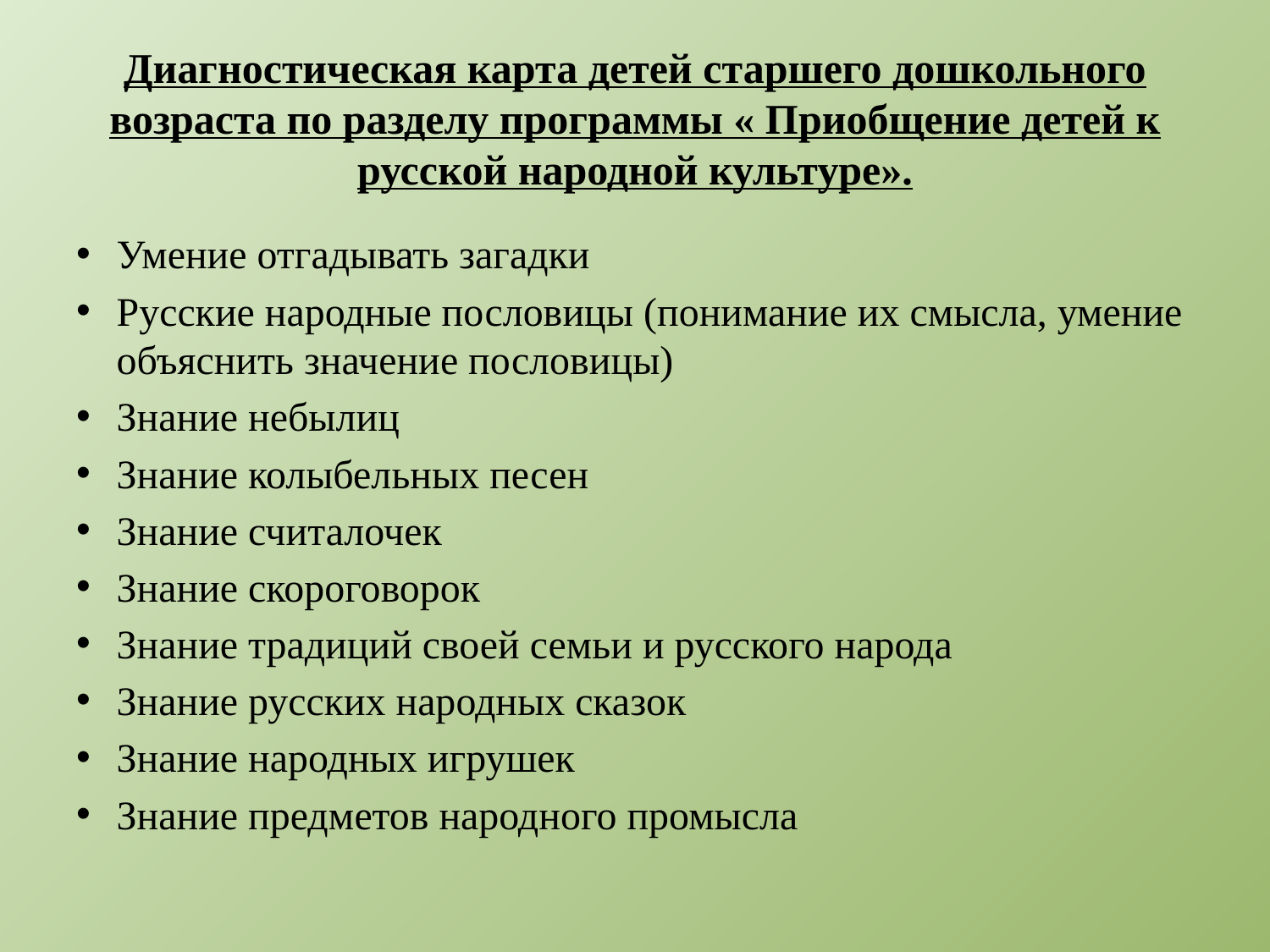

# Диагностическая карта детей старшего дошкольного возраста по разделу программы « Приобщение детей к русской народной культуре».
Умение отгадывать загадки
Русские народные пословицы (понимание их смысла, умение объяснить значение пословицы)
Знание небылиц
Знание колыбельных песен
Знание считалочек
Знание скороговорок
Знание традиций своей семьи и русского народа
Знание русских народных сказок
Знание народных игрушек
Знание предметов народного промысла